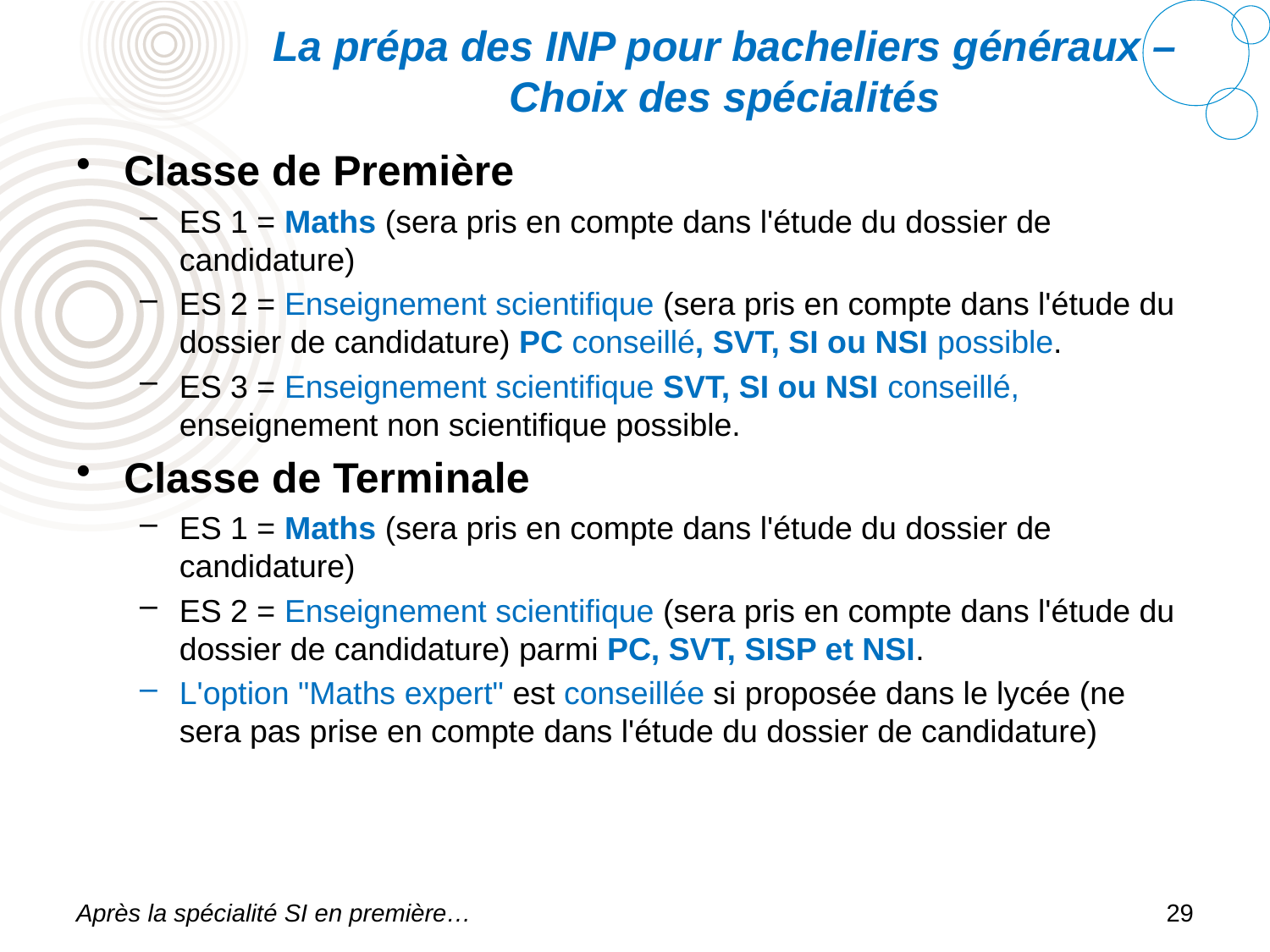

# La prépa des INP pour bacheliers généraux – Choix des spécialités
Classe de Première
ES 1 = Maths (sera pris en compte dans l'étude du dossier de candidature)
ES 2 = Enseignement scientifique (sera pris en compte dans l'étude du dossier de candidature) PC conseillé, SVT, SI ou NSI possible.
ES 3 = Enseignement scientifique SVT, SI ou NSI conseillé, enseignement non scientifique possible.
Classe de Terminale
ES 1 = Maths (sera pris en compte dans l'étude du dossier de candidature)
ES 2 = Enseignement scientifique (sera pris en compte dans l'étude du dossier de candidature) parmi PC, SVT, SISP et NSI.
L'option "Maths expert" est conseillée si proposée dans le lycée (ne sera pas prise en compte dans l'étude du dossier de candidature)
Après la spécialité SI en première…
29